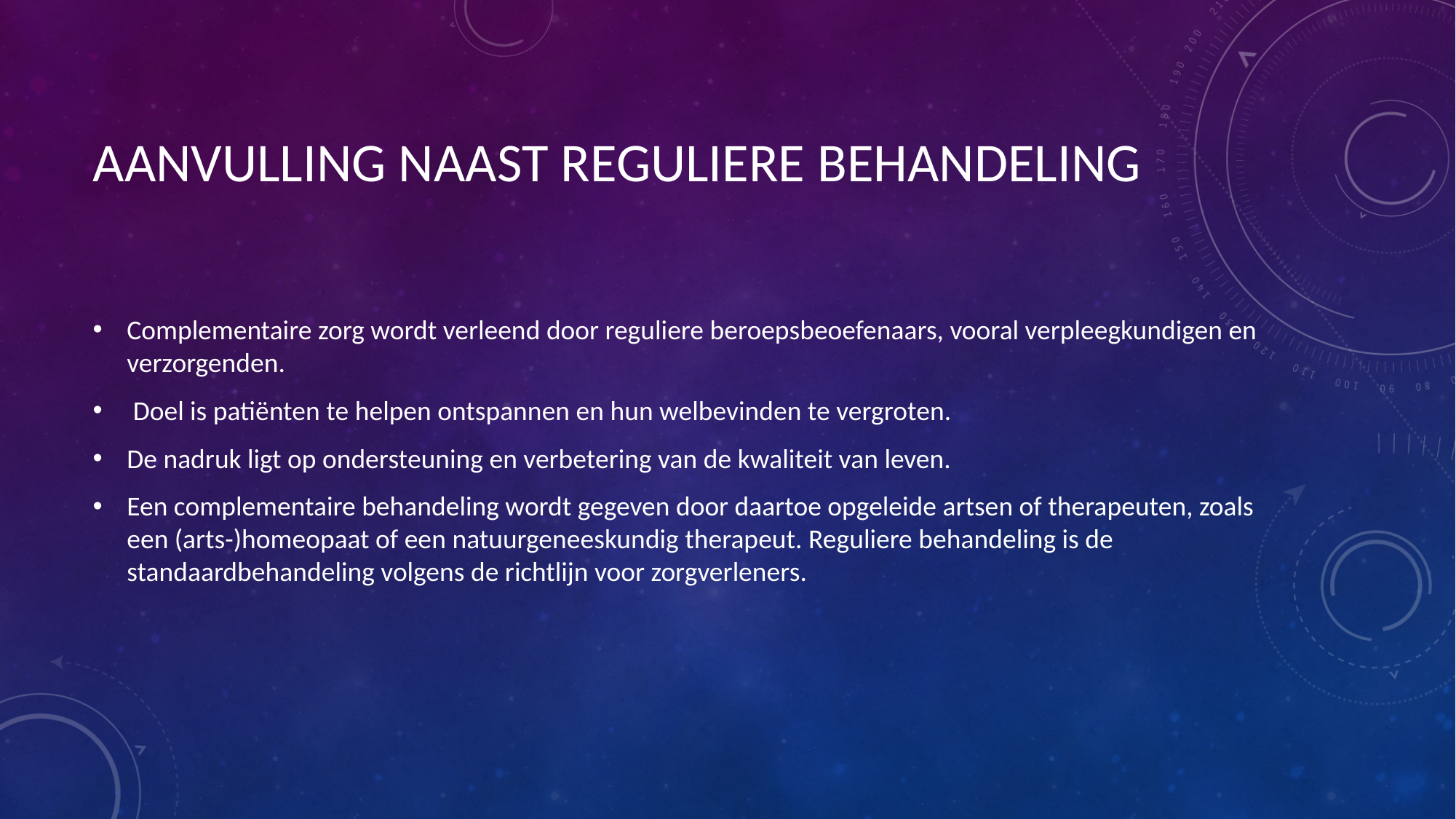

# Aanvulling naast reguliere behandeling
Complementaire zorg wordt verleend door reguliere beroepsbeoefenaars, vooral verpleegkundigen en verzorgenden.
 Doel is patiënten te helpen ontspannen en hun welbevinden te vergroten.
De nadruk ligt op ondersteuning en verbetering van de kwaliteit van leven.
Een complementaire behandeling wordt gegeven door daartoe opgeleide artsen of therapeuten, zoals een (arts-)homeopaat of een natuurgeneeskundig therapeut. Reguliere behandeling is de standaardbehandeling volgens de richtlijn voor zorgverleners.